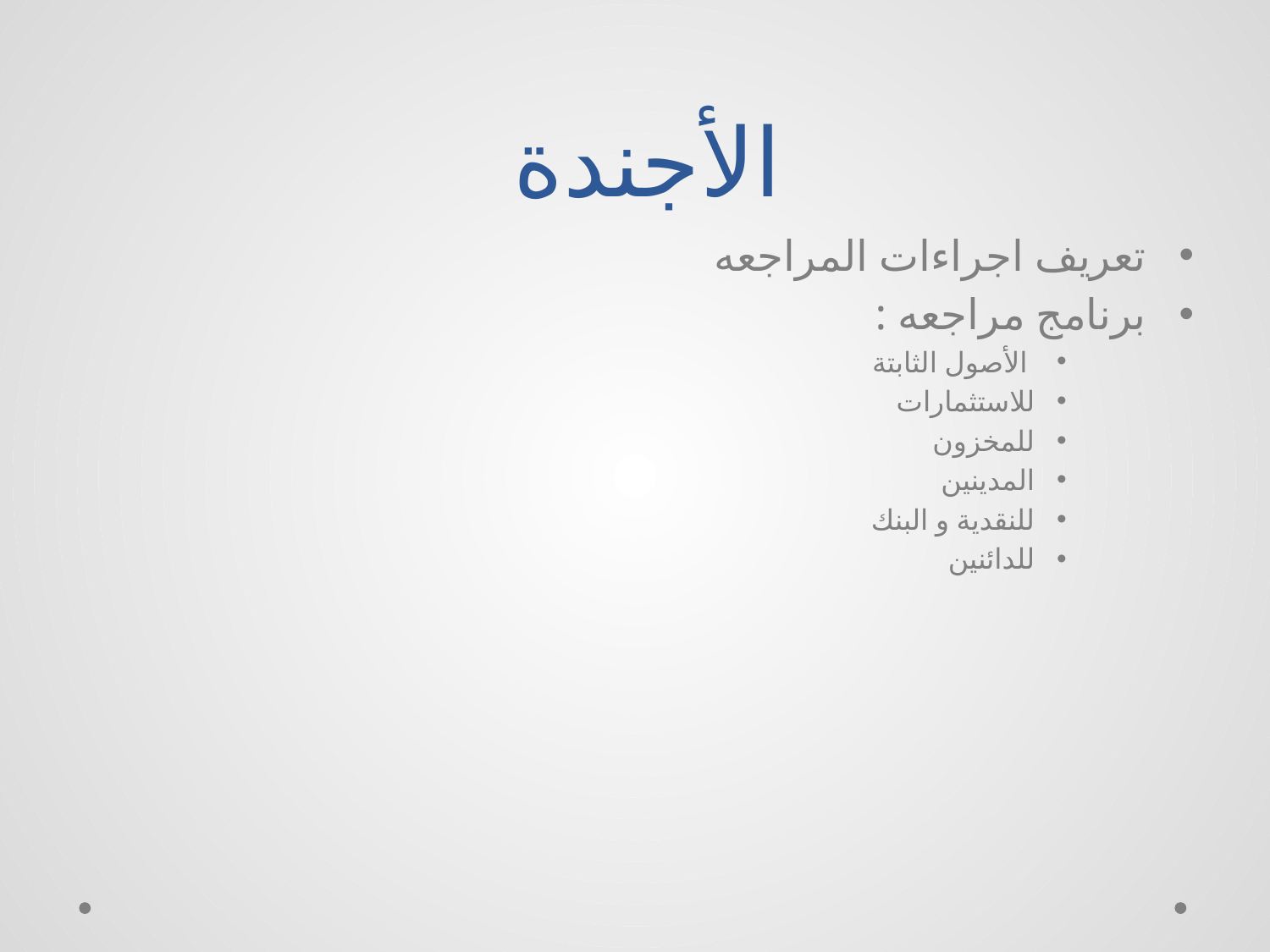

# الأجندة
تعريف اجراءات المراجعه
برنامج مراجعه :
 الأصول الثابتة
للاستثمارات
للمخزون
المدينين
للنقدية و البنك
للدائنين